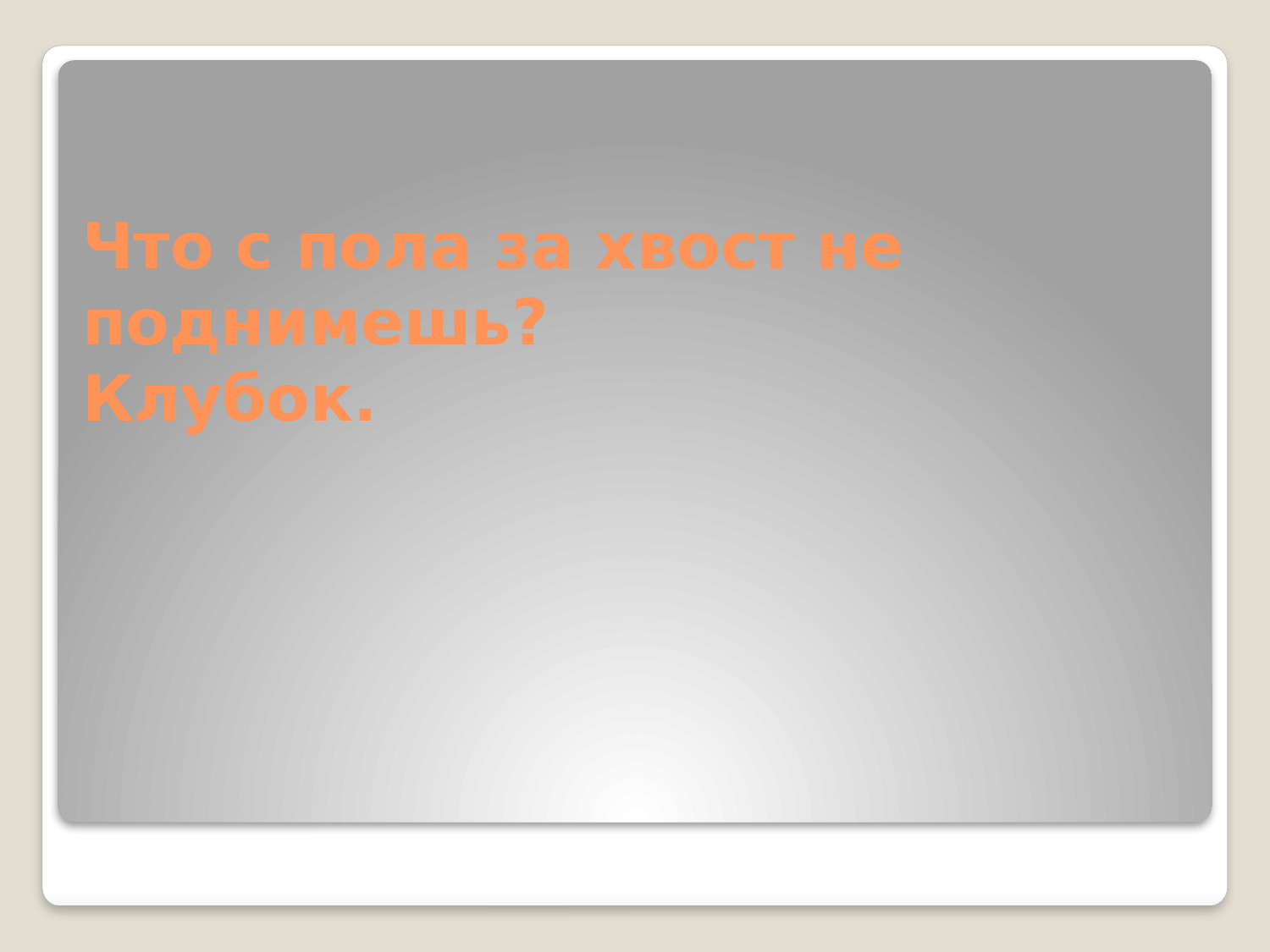

# Что с пола за хвост не поднимешь? Клубок.